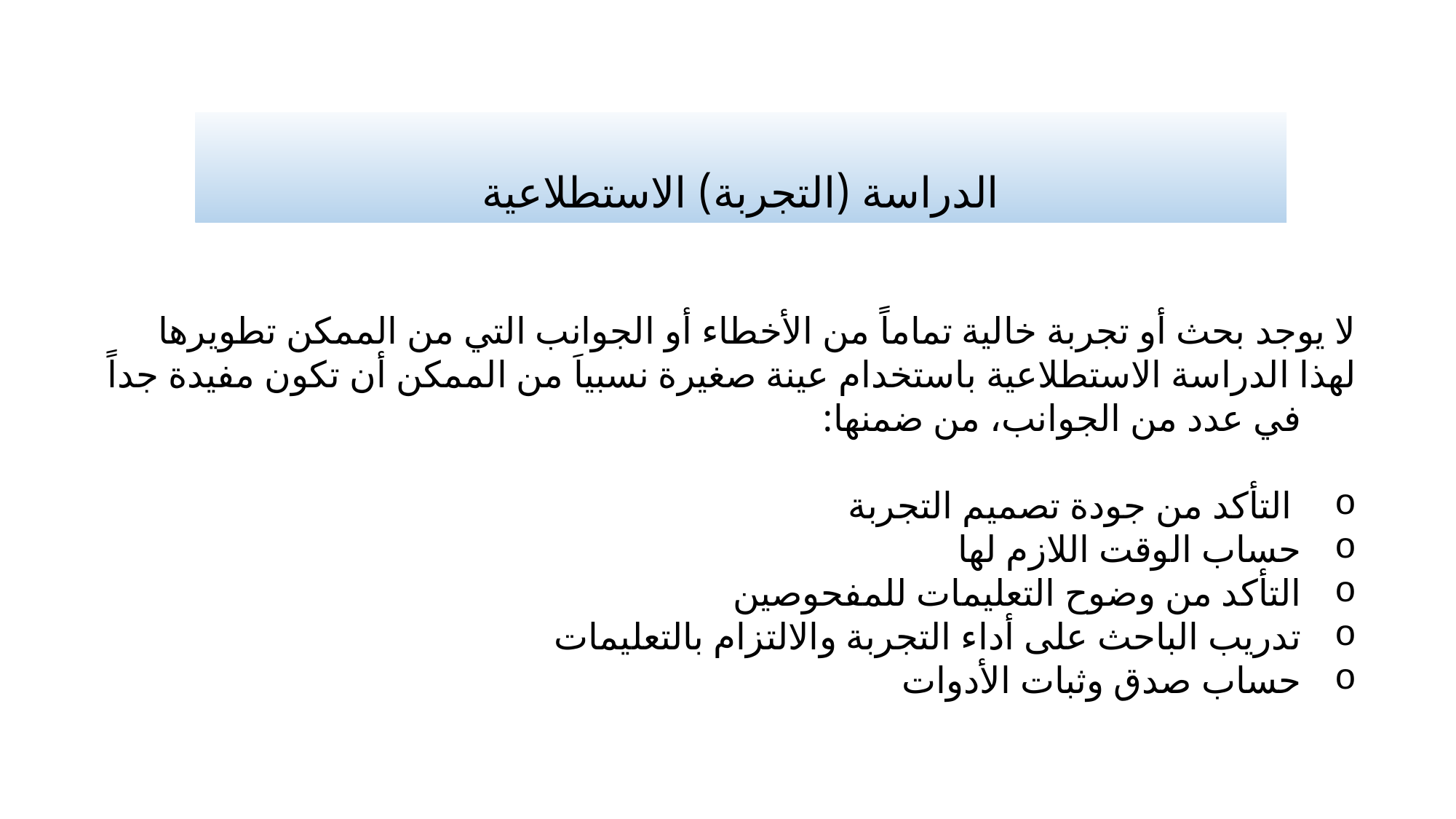

# الدراسة (التجربة) الاستطلاعية
لا يوجد بحث أو تجربة خالية تماماً من الأخطاء أو الجوانب التي من الممكن تطويرها
لهذا الدراسة الاستطلاعية باستخدام عينة صغيرة نسبياَ من الممكن أن تكون مفيدة جداً في عدد من الجوانب، من ضمنها:

 التأكد من جودة تصميم التجربة
حساب الوقت اللازم لها
التأكد من وضوح التعليمات للمفحوصين
تدريب الباحث على أداء التجربة والالتزام بالتعليمات
حساب صدق وثبات الأدوات